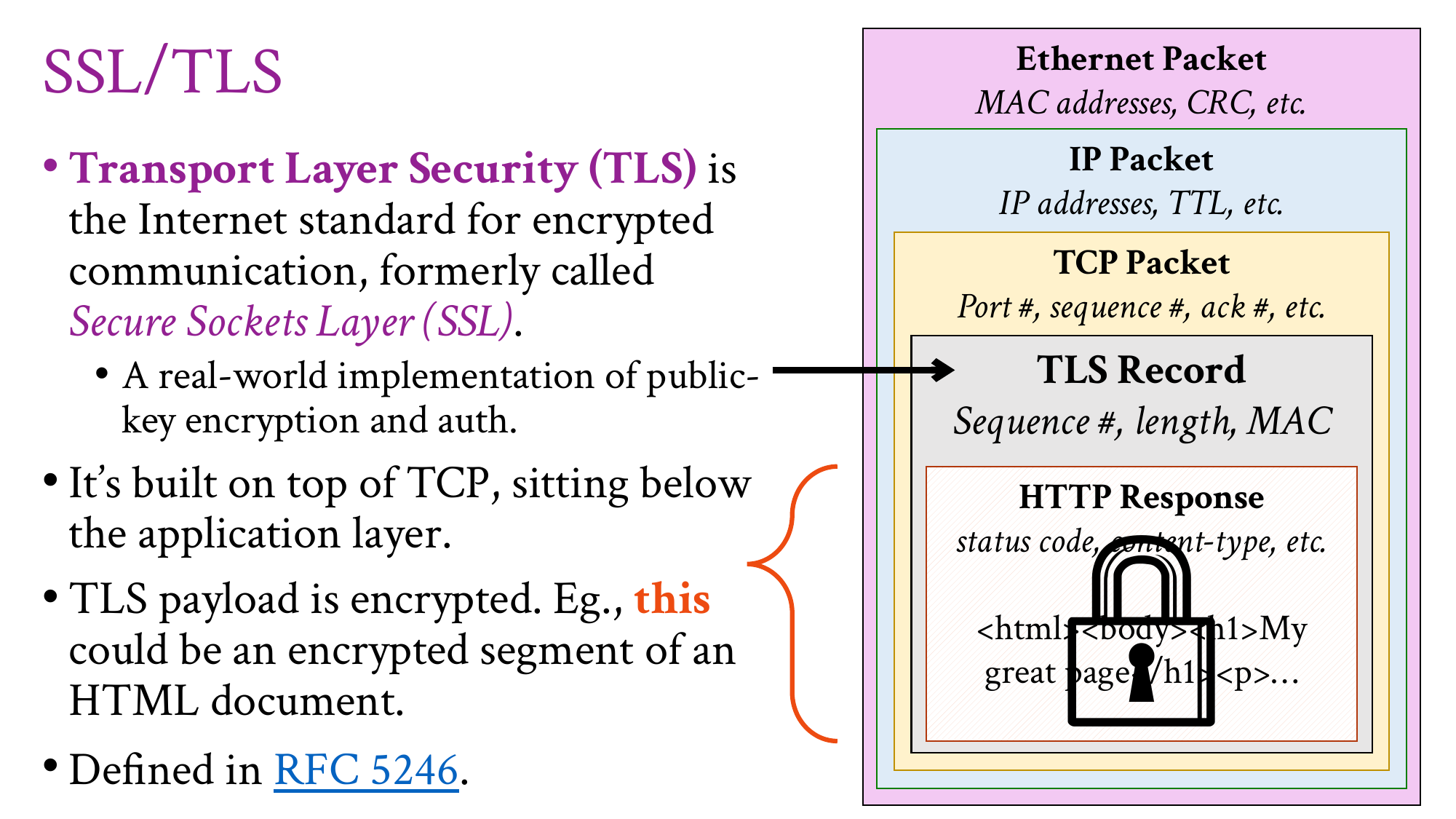

# SSL/TLS
Ethernet Packet
MAC addresses, CRC, etc.

Ethernet payload
IP Packet
IP addresses, TTL, etc.

IP payload
Transport Layer Security (TLS) is the Internet standard for encrypted communication, formerly called Secure Sockets Layer (SSL).
A real-world implementation of public-key encryption and auth.
It’s built on top of TCP, sitting below the application layer.
TLS payload is encrypted. Eg., this
could be an encrypted segment of an HTML document.
Defined in RFC 5246.

TCP Packet
Port #, sequence #, ack #, etc.

TCP payload
TLS Record
Sequence #, length, MAC

TLS payload

HTTP Response
status code, content-type, etc.

<html><body><h1>My great page</h1><p>…
🔒